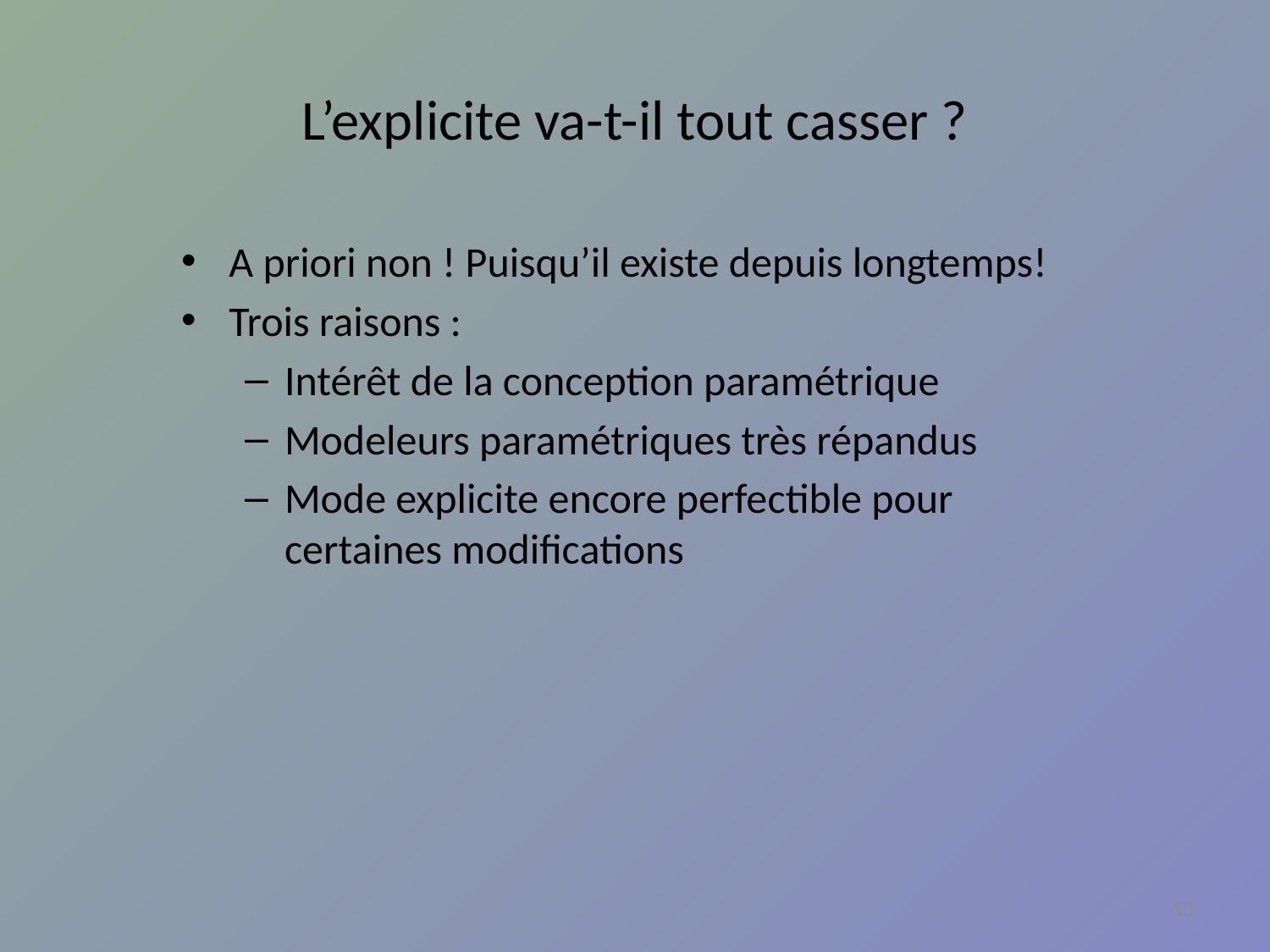

# L’explicite va-t-il tout casser ?
A priori non ! Puisqu’il existe depuis longtemps!
Trois raisons :
Intérêt de la conception paramétrique
Modeleurs paramétriques très répandus
Mode explicite encore perfectible pour certaines modifications
13